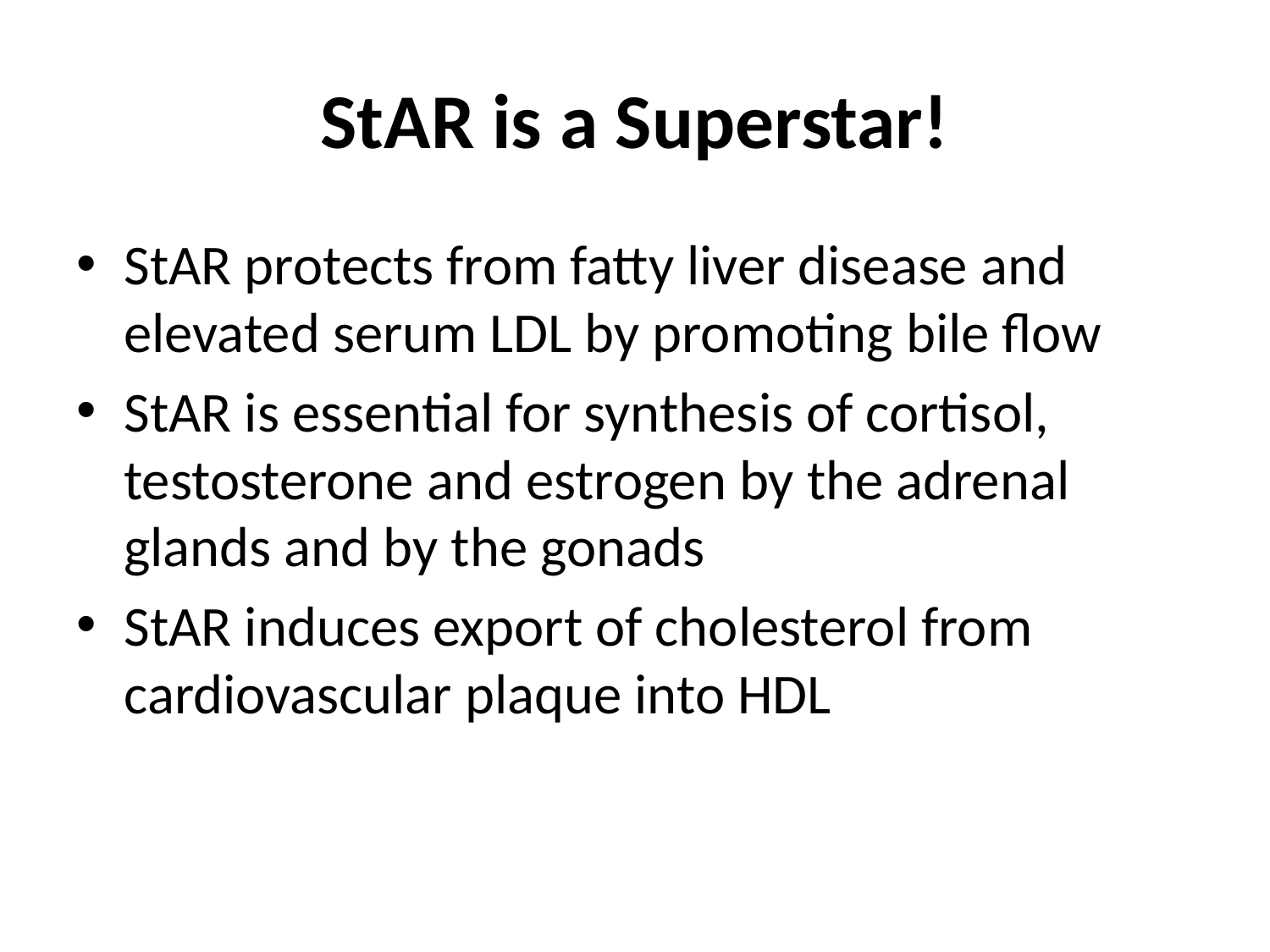

# StAR is a Superstar!
StAR protects from fatty liver disease and elevated serum LDL by promoting bile flow
StAR is essential for synthesis of cortisol, testosterone and estrogen by the adrenal glands and by the gonads
StAR induces export of cholesterol from cardiovascular plaque into HDL